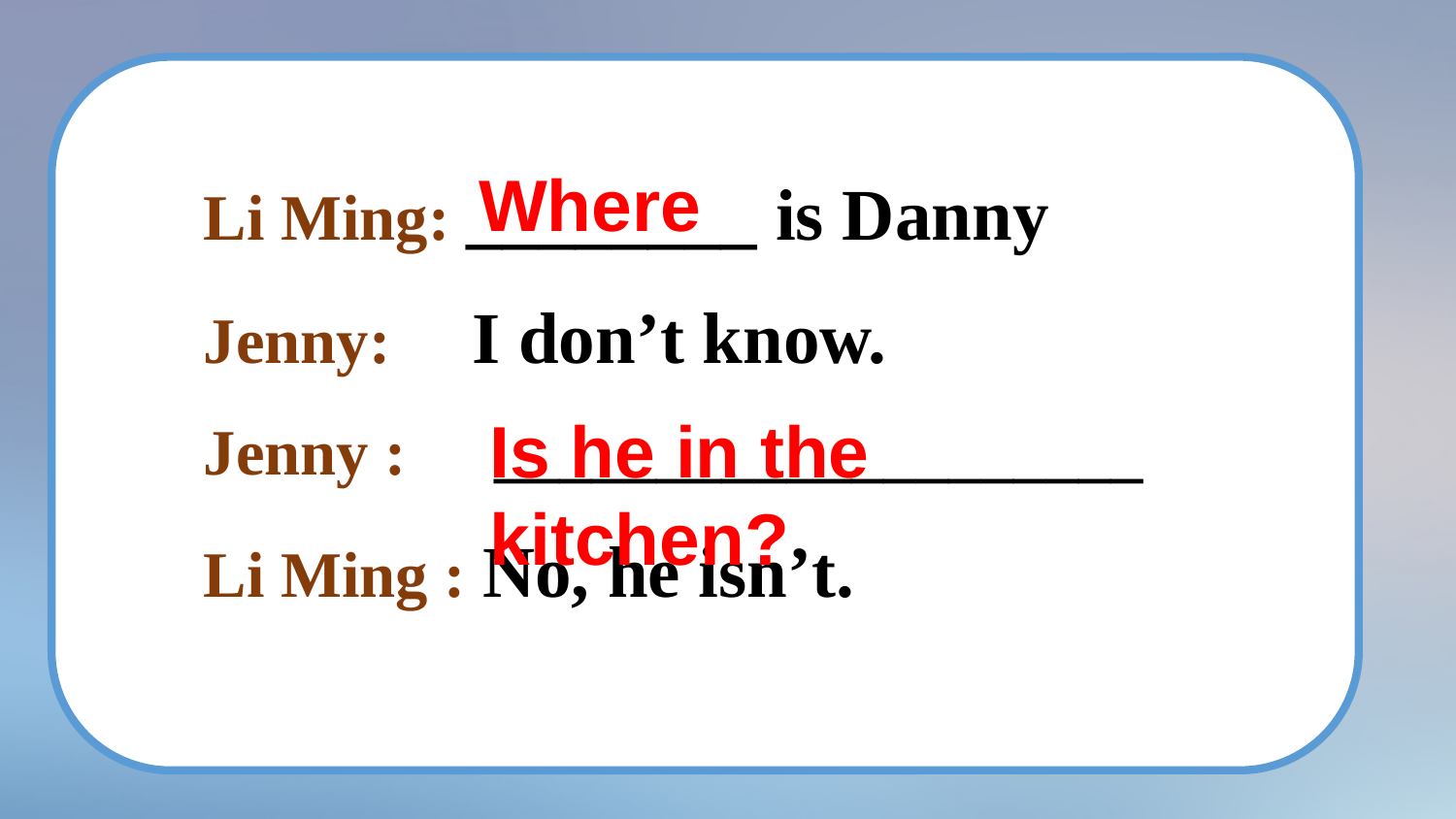

Where
Li Ming: ________ is Danny
Jenny:     I don’t know.
Jenny : 	____________________
Li Ming : No, he isn’t.

Is he in the kitchen?